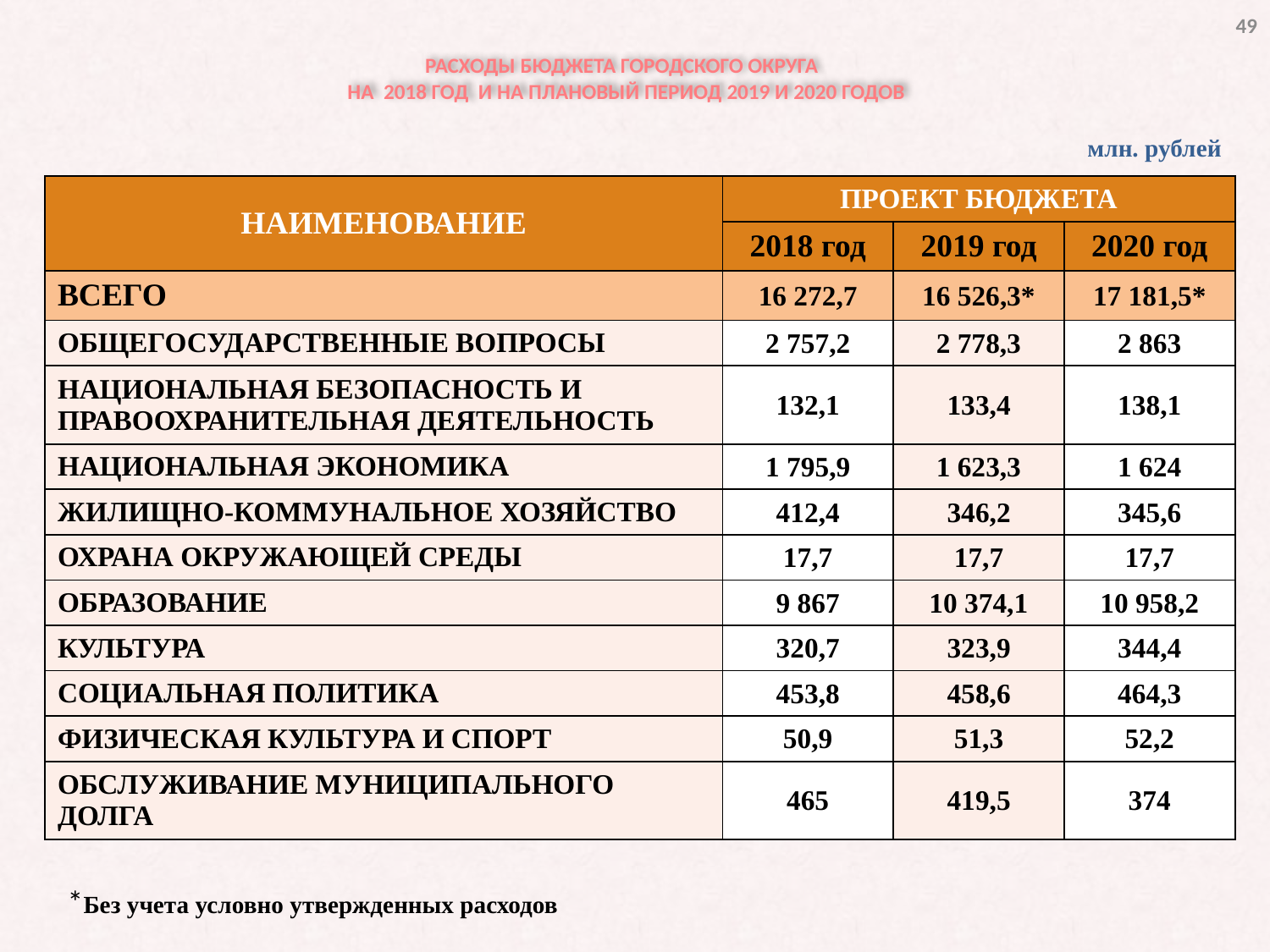

49
# РАСХОДЫ БЮДЖЕТА ГОРОДСКОГО ОКРУГА НА  2018 ГОД  И НА ПЛАНОВЫЙ ПЕРИОД 2019 И 2020 ГОДОВ
млн. рублей
| НАИМЕНОВАНИЕ | ПРОЕКТ БЮДЖЕТА |  |  |
| --- | --- | --- | --- |
|  | 2018 год | 2019 год | 2020 год |
| ВСЕГО | 16 272,7 | 16 526,3\* | 17 181,5\* |
| ОБЩЕГОСУДАРСТВЕННЫЕ ВОПРОСЫ | 2 757,2 | 2 778,3 | 2 863 |
| НАЦИОНАЛЬНАЯ БЕЗОПАСНОСТЬ И ПРАВООХРАНИТЕЛЬНАЯ ДЕЯТЕЛЬНОСТЬ | 132,1 | 133,4 | 138,1 |
| НАЦИОНАЛЬНАЯ ЭКОНОМИКА | 1 795,9 | 1 623,3 | 1 624 |
| ЖИЛИЩНО-КОММУНАЛЬНОЕ ХОЗЯЙСТВО | 412,4 | 346,2 | 345,6 |
| ОХРАНА ОКРУЖАЮЩЕЙ СРЕДЫ | 17,7 | 17,7 | 17,7 |
| ОБРАЗОВАНИЕ | 9 867 | 10 374,1 | 10 958,2 |
| КУЛЬТУРА | 320,7 | 323,9 | 344,4 |
| СОЦИАЛЬНАЯ ПОЛИТИКА | 453,8 | 458,6 | 464,3 |
| ФИЗИЧЕСКАЯ КУЛЬТУРА И СПОРТ | 50,9 | 51,3 | 52,2 |
| ОБСЛУЖИВАНИЕ МУНИЦИПАЛЬНОГО ДОЛГА | 465 | 419,5 | 374 |
*Без учета условно утвержденных расходов